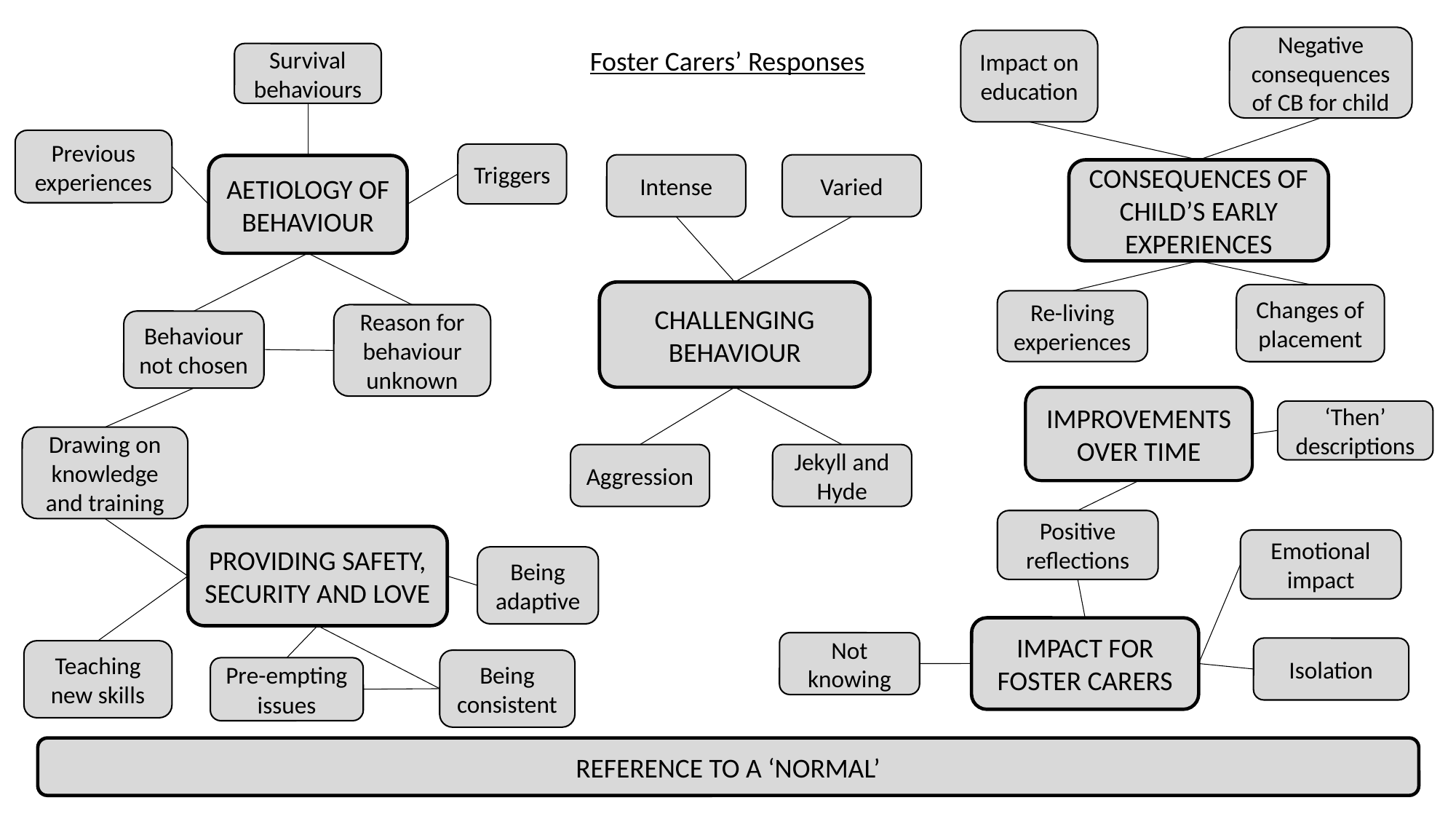

Negative consequences of CB for child
Impact on education
Foster Carers’ Responses
Survival behaviours
Previous experiences
Triggers
Intense
Varied
AETIOLOGY OF BEHAVIOUR
CONSEQUENCES OF CHILD’S EARLY EXPERIENCES
CHALLENGING BEHAVIOUR
Changes of placement
Re-living experiences
Reason for behaviour unknown
Behaviour not chosen
IMPROVEMENTS OVER TIME
‘Then’ descriptions
Drawing on knowledge and training
Aggression
Jekyll and Hyde
Positive reflections
PROVIDING SAFETY, SECURITY AND LOVE
Emotional impact
Being adaptive
IMPACT FOR FOSTER CARERS
Not knowing
Isolation
Teaching new skills
Being consistent
Pre-empting issues
REFERENCE TO A ‘NORMAL’